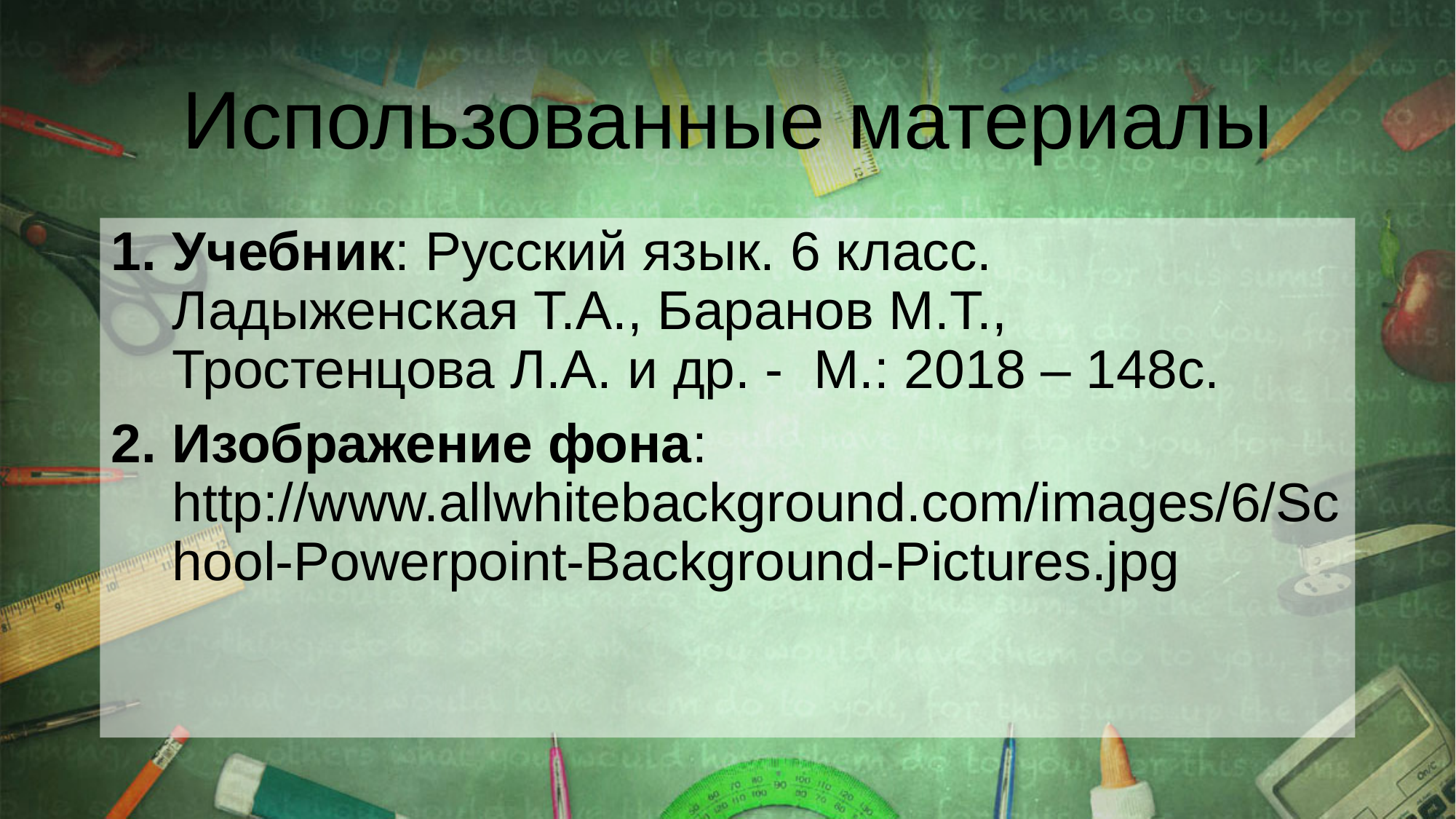

# Использованные материалы
Учебник: Русский язык. 6 класс. Ладыженская Т.А., Баранов М.Т., Тростенцова Л.А. и др. -  М.: 2018 – 148с.
Изображение фона: http://www.allwhitebackground.com/images/6/School-Powerpoint-Background-Pictures.jpg